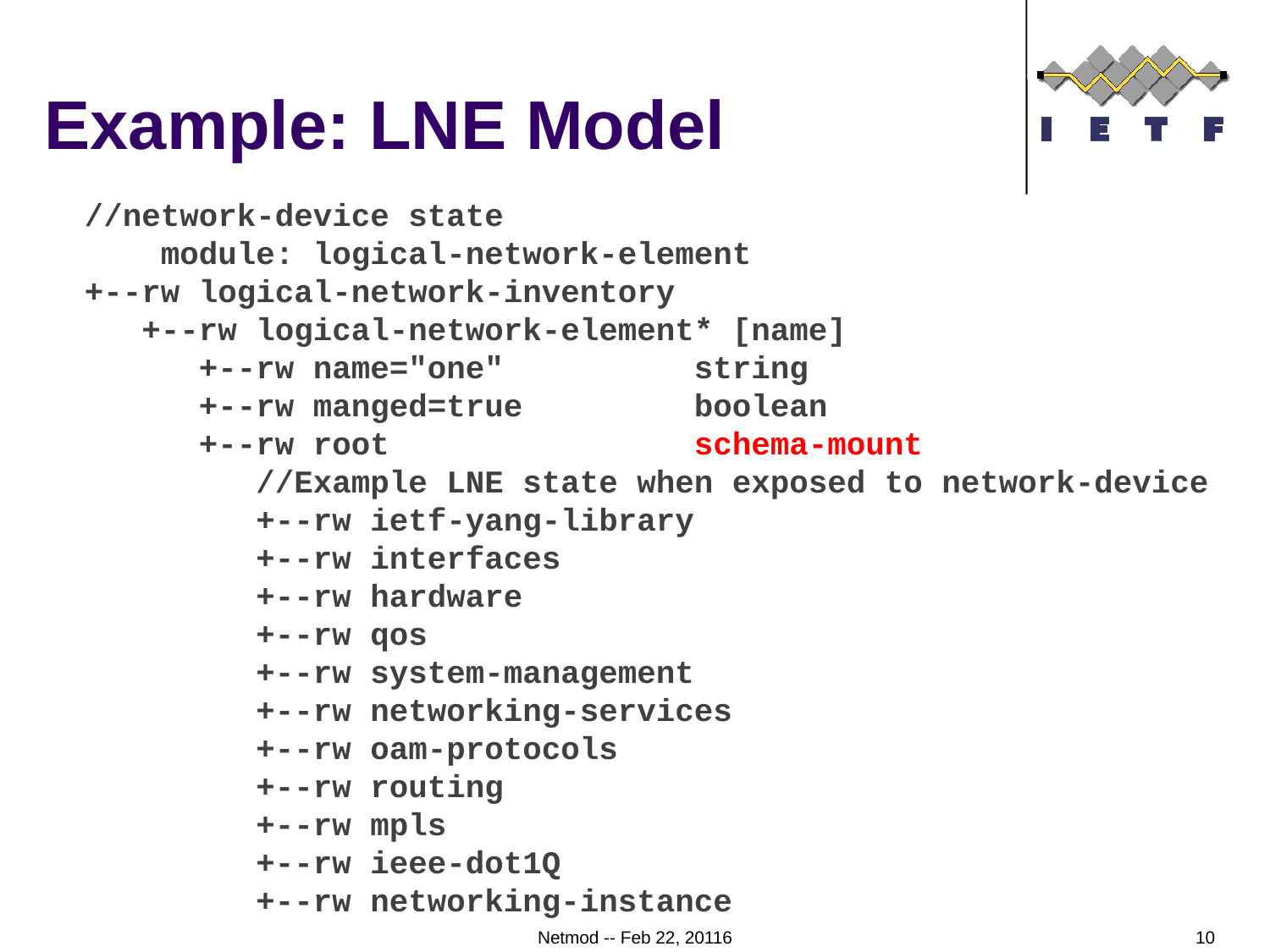

# Example: LNE Model
//network-device state
    module: logical-network-element
+--rw logical-network-inventory
   +--rw logical-network-element* [name]
      +--rw name="one"          string
      +--rw manged=true         boolean
      +--rw root                schema-mount
         //Example LNE state when exposed to network-device
         +--rw ietf-yang-library
         +--rw interfaces
         +--rw hardware
         +--rw qos
         +--rw system-management
         +--rw networking-services
         +--rw oam-protocols
         +--rw routing
         +--rw mpls
         +--rw ieee-dot1Q
         +--rw networking-instance
Netmod -- Feb 22, 20116
10